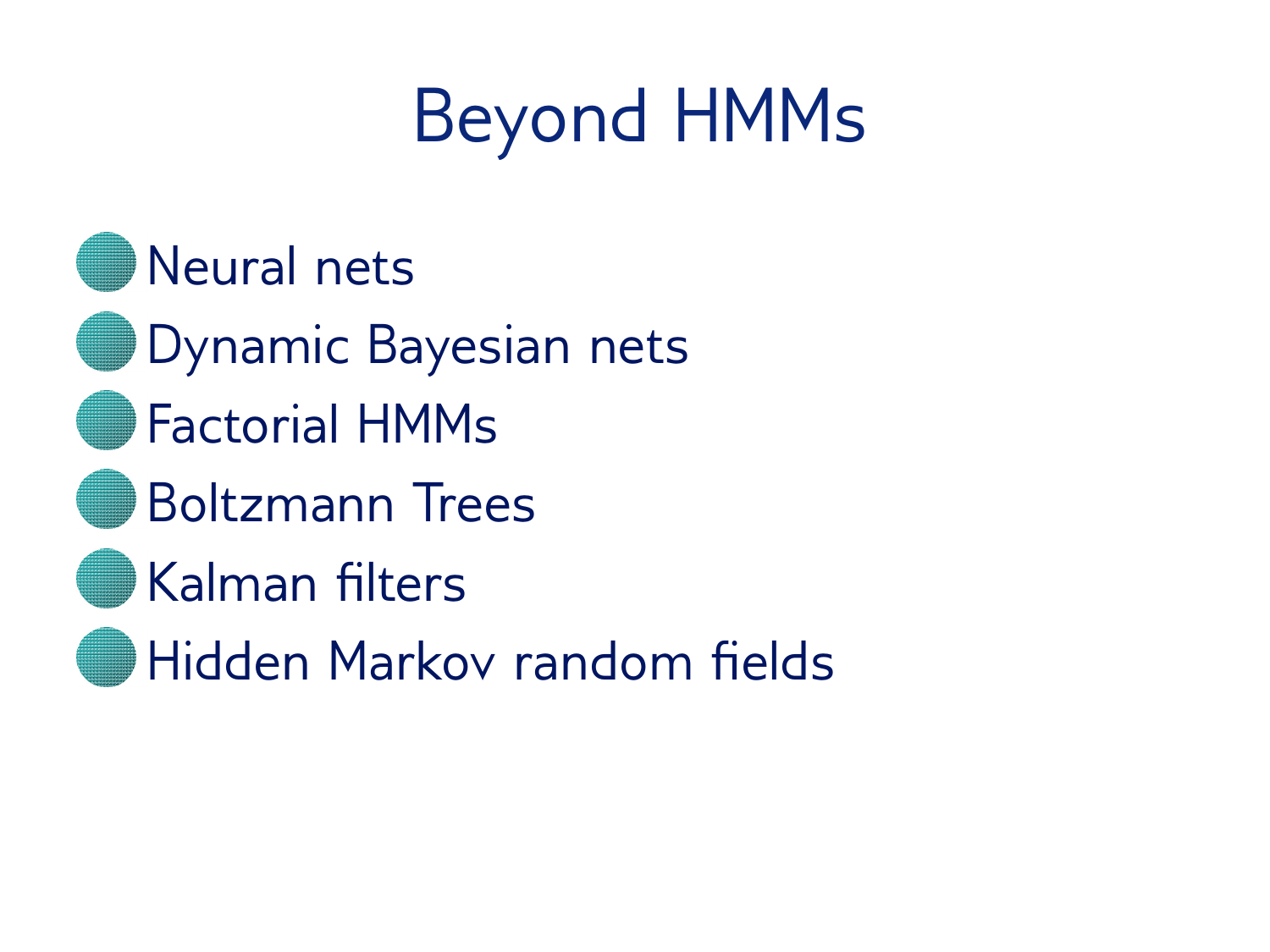

# Beyond HMMs
Neural nets
Dynamic Bayesian nets
Factorial HMMs
Boltzmann Trees
Kalman filters
Hidden Markov random fields